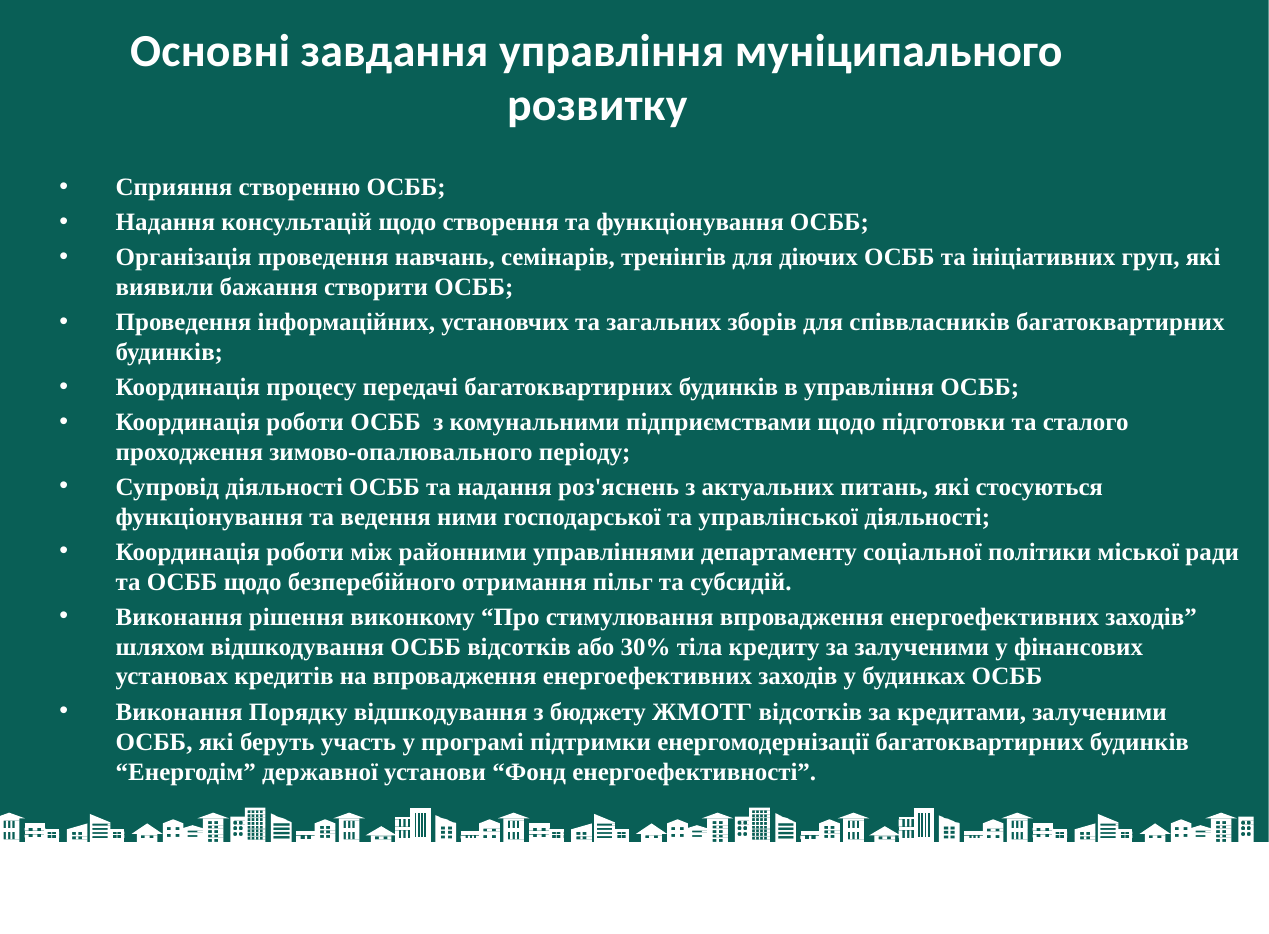

Основні завдання управління муніципального розвитку
Сприяння створенню ОСББ;
Надання консультацій щодо створення та функціонування ОСББ;
Організація проведення навчань, семінарів, тренінгів для діючих ОСББ та ініціативних груп, які виявили бажання створити ОСББ;
Проведення інформаційних, установчих та загальних зборів для співвласників багатоквартирних будинків;
Координація процесу передачі багатоквартирних будинків в управління ОСББ;
Координація роботи ОСББ  з комунальними підприємствами щодо підготовки та сталого проходження зимово-опалювального періоду;
Супровід діяльності ОСББ та надання роз'яснень з актуальних питань, які стосуються функціонування та ведення ними господарської та управлінської діяльності;
Координація роботи між районними управліннями департаменту соціальної політики міської ради та ОСББ щодо безперебійного отримання пільг та субсидій.
Виконання рішення виконкому “Про стимулювання впровадження енергоефективних заходів” шляхом відшкодування ОСББ відсотків або 30% тіла кредиту за залученими у фінансових установах кредитів на впровадження енергоефективних заходів у будинках ОСББ
Виконання Порядку відшкодування з бюджету ЖМОТГ відсотків за кредитами, залученими ОСББ, які беруть участь у програмі підтримки енергомодернізації багатоквартирних будинків “Енергодім” державної установи “Фонд енергоефективності”.